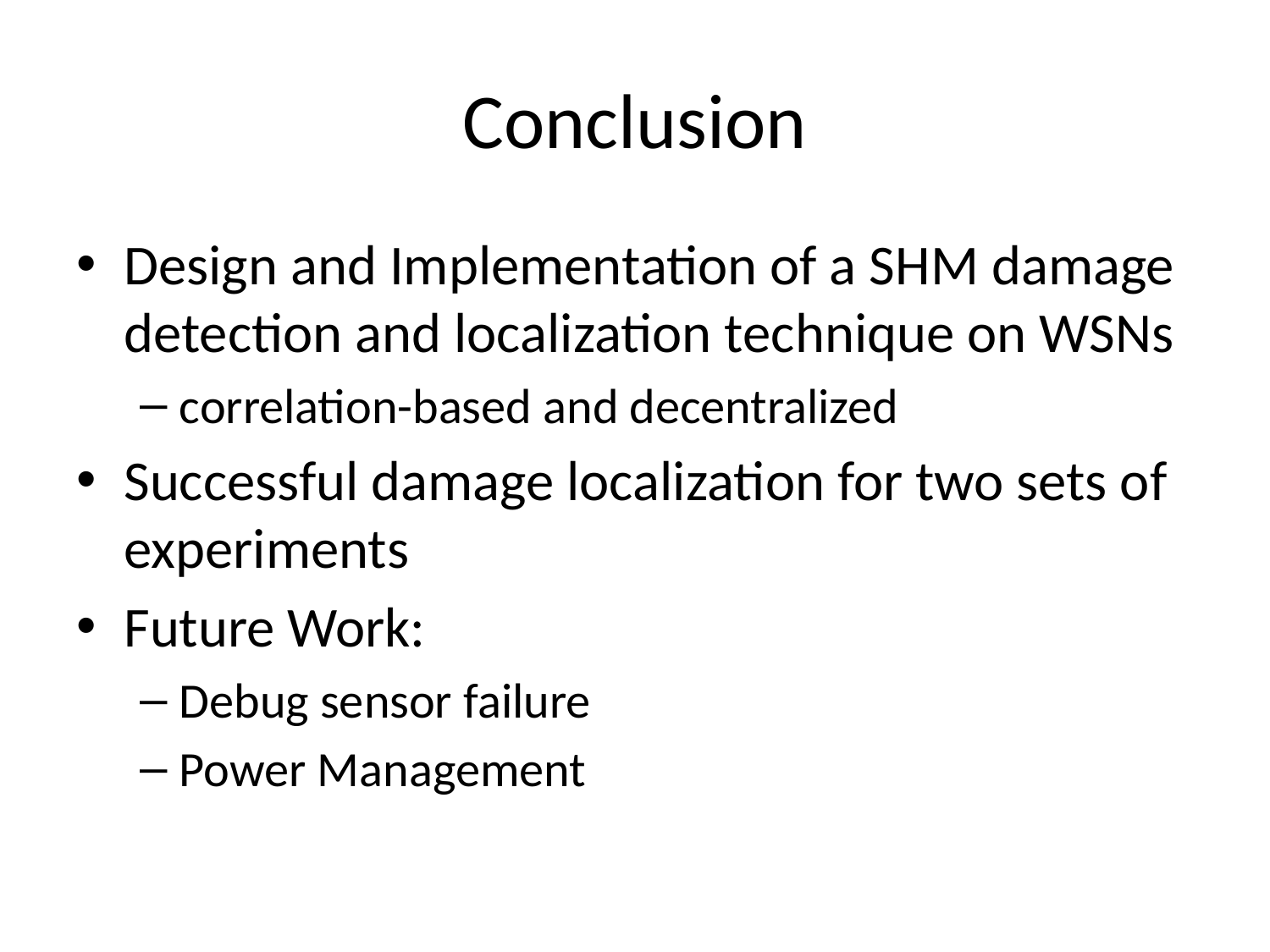

# Conclusion
Design and Implementation of a SHM damage detection and localization technique on WSNs
correlation-based and decentralized
Successful damage localization for two sets of experiments
Future Work:
Debug sensor failure
Power Management